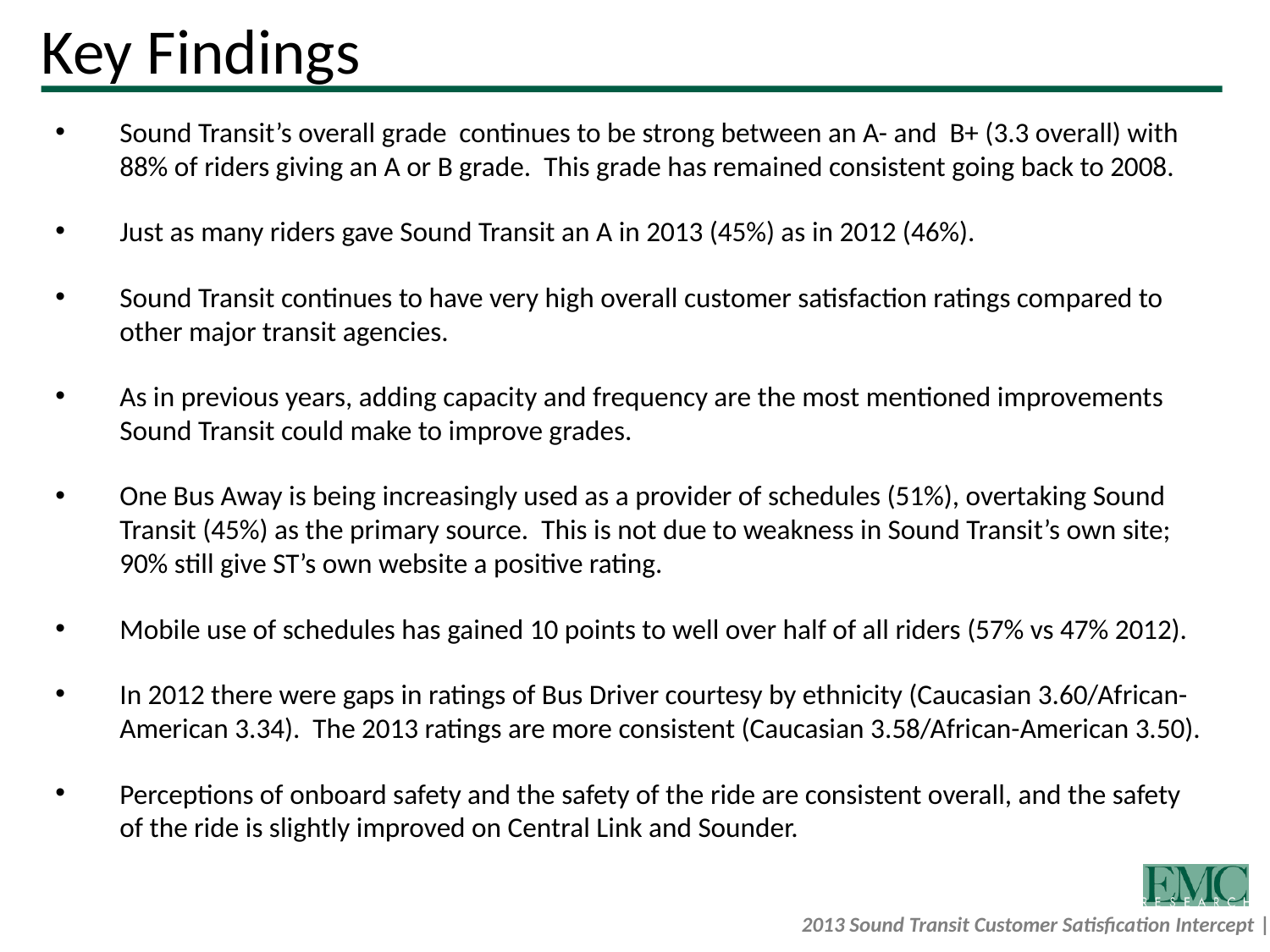

# Key Findings
Sound Transit’s overall grade  continues to be strong between an A- and  B+ (3.3 overall) with 88% of riders giving an A or B grade.  This grade has remained consistent going back to 2008.
Just as many riders gave Sound Transit an A in 2013 (45%) as in 2012 (46%).
Sound Transit continues to have very high overall customer satisfaction ratings compared to other major transit agencies.
As in previous years, adding capacity and frequency are the most mentioned improvements Sound Transit could make to improve grades.
One Bus Away is being increasingly used as a provider of schedules (51%), overtaking Sound Transit (45%) as the primary source.  This is not due to weakness in Sound Transit’s own site; 90% still give ST’s own website a positive rating.
Mobile use of schedules has gained 10 points to well over half of all riders (57% vs 47% 2012).
In 2012 there were gaps in ratings of Bus Driver courtesy by ethnicity (Caucasian 3.60/African-American 3.34).  The 2013 ratings are more consistent (Caucasian 3.58/African-American 3.50).
Perceptions of onboard safety and the safety of the ride are consistent overall, and the safety of the ride is slightly improved on Central Link and Sounder.